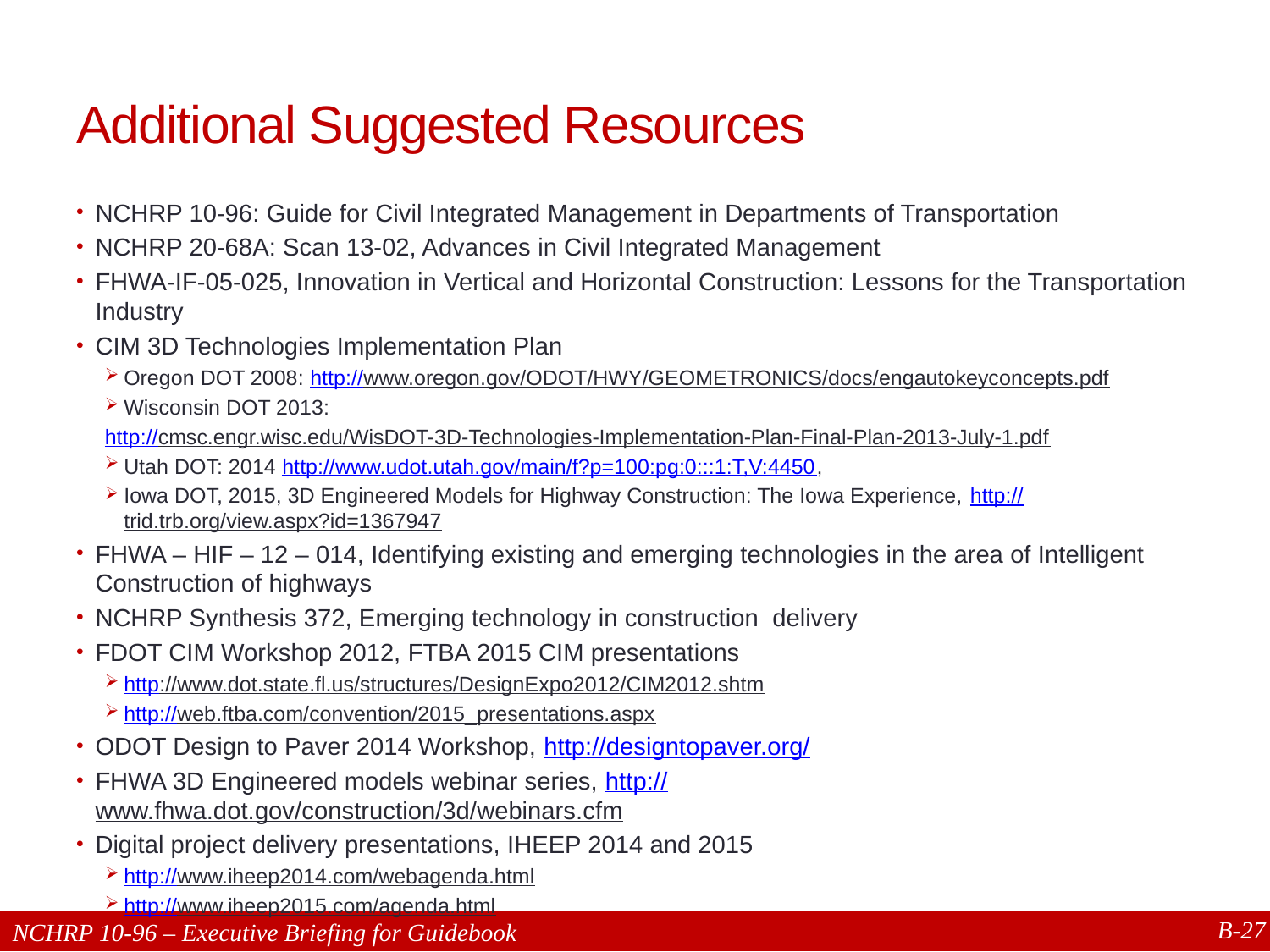

# Additional Suggested Resources
NCHRP 10-96: Guide for Civil Integrated Management in Departments of Transportation
NCHRP 20-68A: Scan 13-02, Advances in Civil Integrated Management
FHWA-IF-05-025, Innovation in Vertical and Horizontal Construction: Lessons for the Transportation Industry
CIM 3D Technologies Implementation Plan
Oregon DOT 2008: http://www.oregon.gov/ODOT/HWY/GEOMETRONICS/docs/engautokeyconcepts.pdf
Wisconsin DOT 2013:
http://cmsc.engr.wisc.edu/WisDOT-3D-Technologies-Implementation-Plan-Final-Plan-2013-July-1.pdf
Utah DOT: 2014 http://www.udot.utah.gov/main/f?p=100:pg:0:::1:T,V:4450,
Iowa DOT, 2015, 3D Engineered Models for Highway Construction: The Iowa Experience, http://trid.trb.org/view.aspx?id=1367947
FHWA – HIF – 12 – 014, Identifying existing and emerging technologies in the area of Intelligent Construction of highways
NCHRP Synthesis 372, Emerging technology in construction  delivery
FDOT CIM Workshop 2012, FTBA 2015 CIM presentations
http://www.dot.state.fl.us/structures/DesignExpo2012/CIM2012.shtm
http://web.ftba.com/convention/2015_presentations.aspx
ODOT Design to Paver 2014 Workshop, http://designtopaver.org/
FHWA 3D Engineered models webinar series, http://www.fhwa.dot.gov/construction/3d/webinars.cfm
Digital project delivery presentations, IHEEP 2014 and 2015
http://www.iheep2014.com/webagenda.html
http://www.iheep2015.com/agenda.html
27